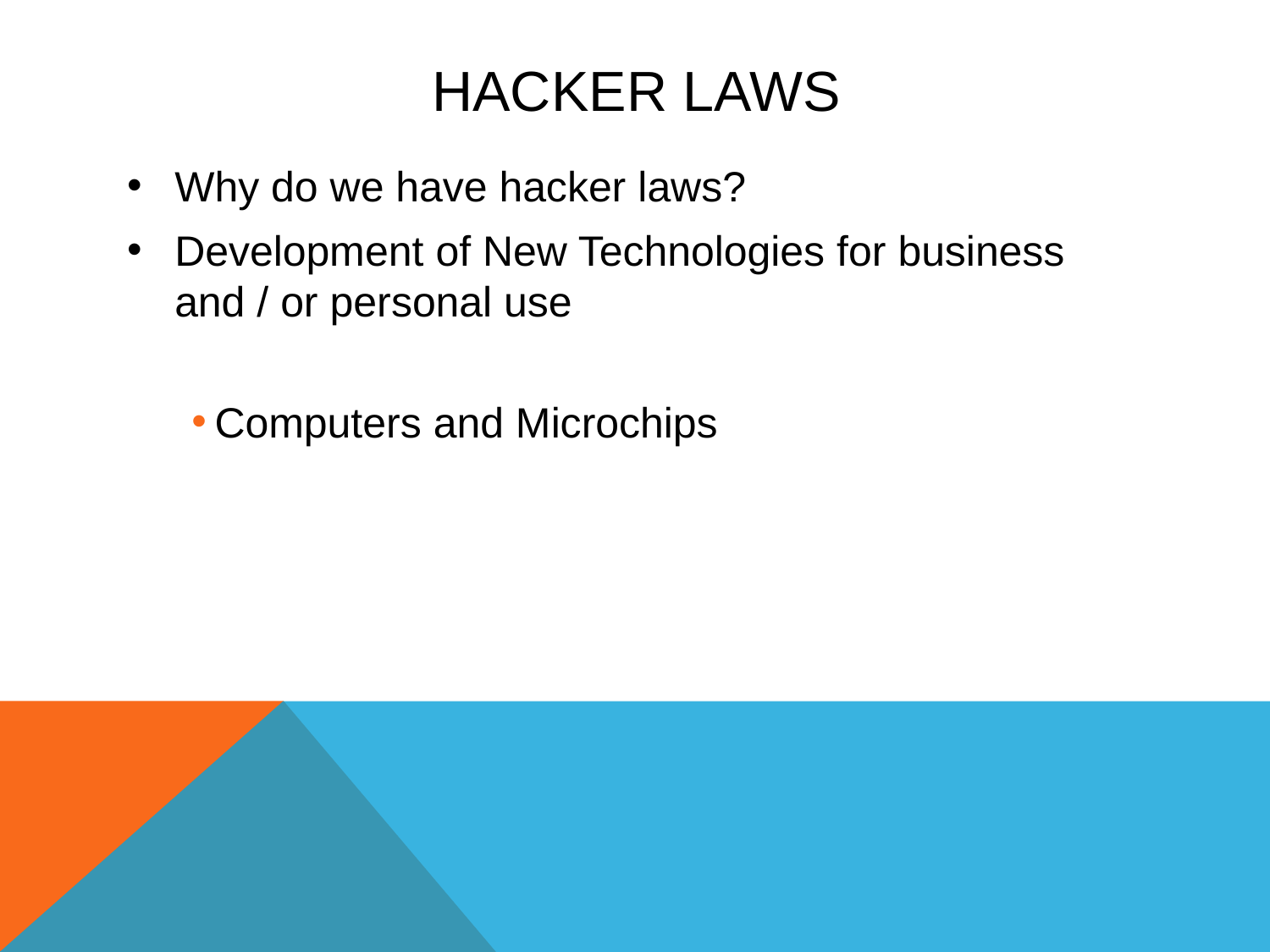

# Hacker Laws
Why do we have hacker laws?
Development of New Technologies for business and / or personal use

Computers and Microchips